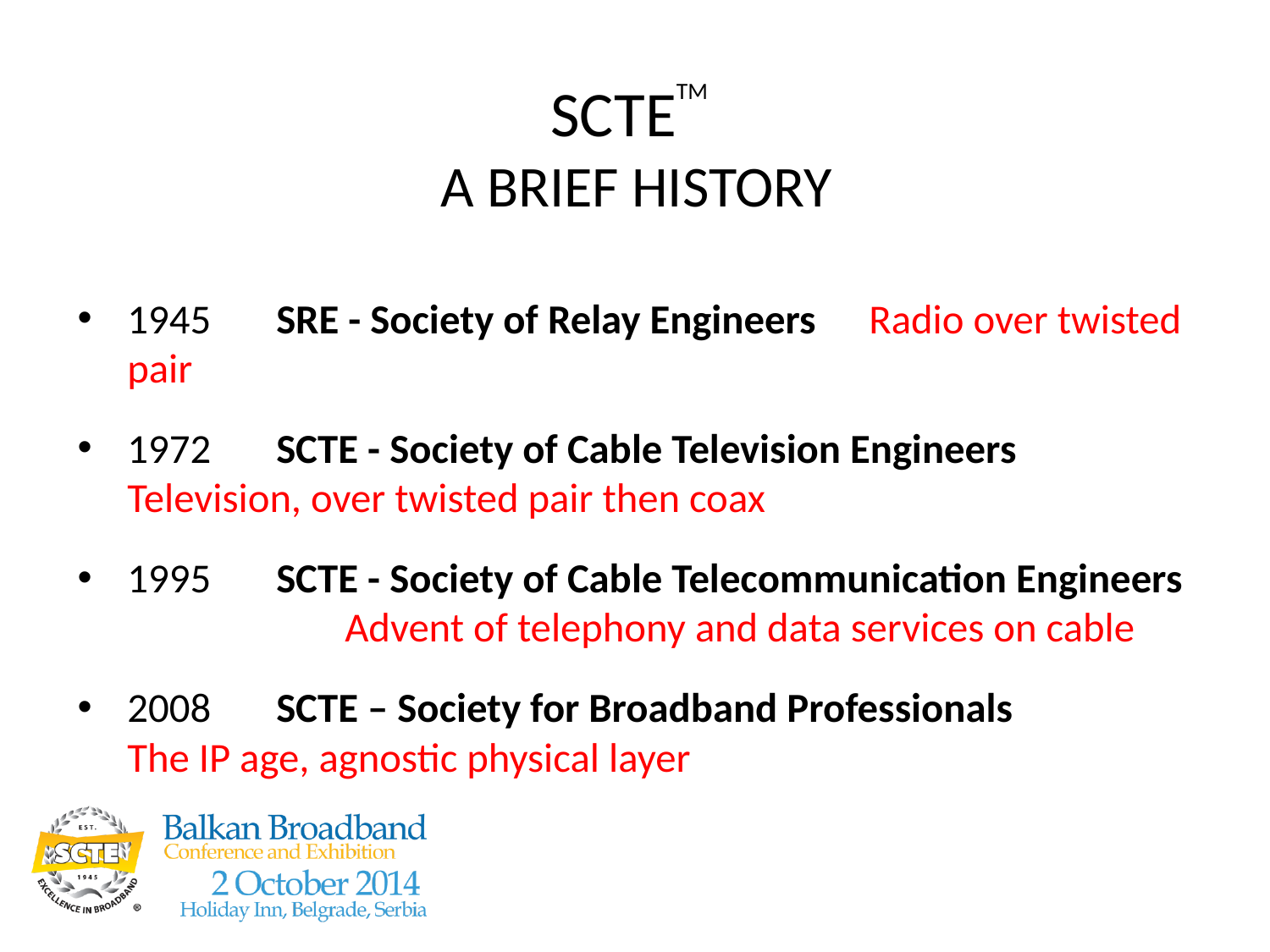

# SCTETM A BRIEF HISTORY
1945       SRE - Society of Relay Engineers					Radio over twisted pair
1972       SCTE - Society of Cable Television Engineers		         		Television, over twisted pair then coax
1995       SCTE - Society of Cable Telecommunication Engineers	        	Advent of telephony and data services on cable
2008       SCTE – Society for Broadband Professionals	        			The IP age, agnostic physical layer